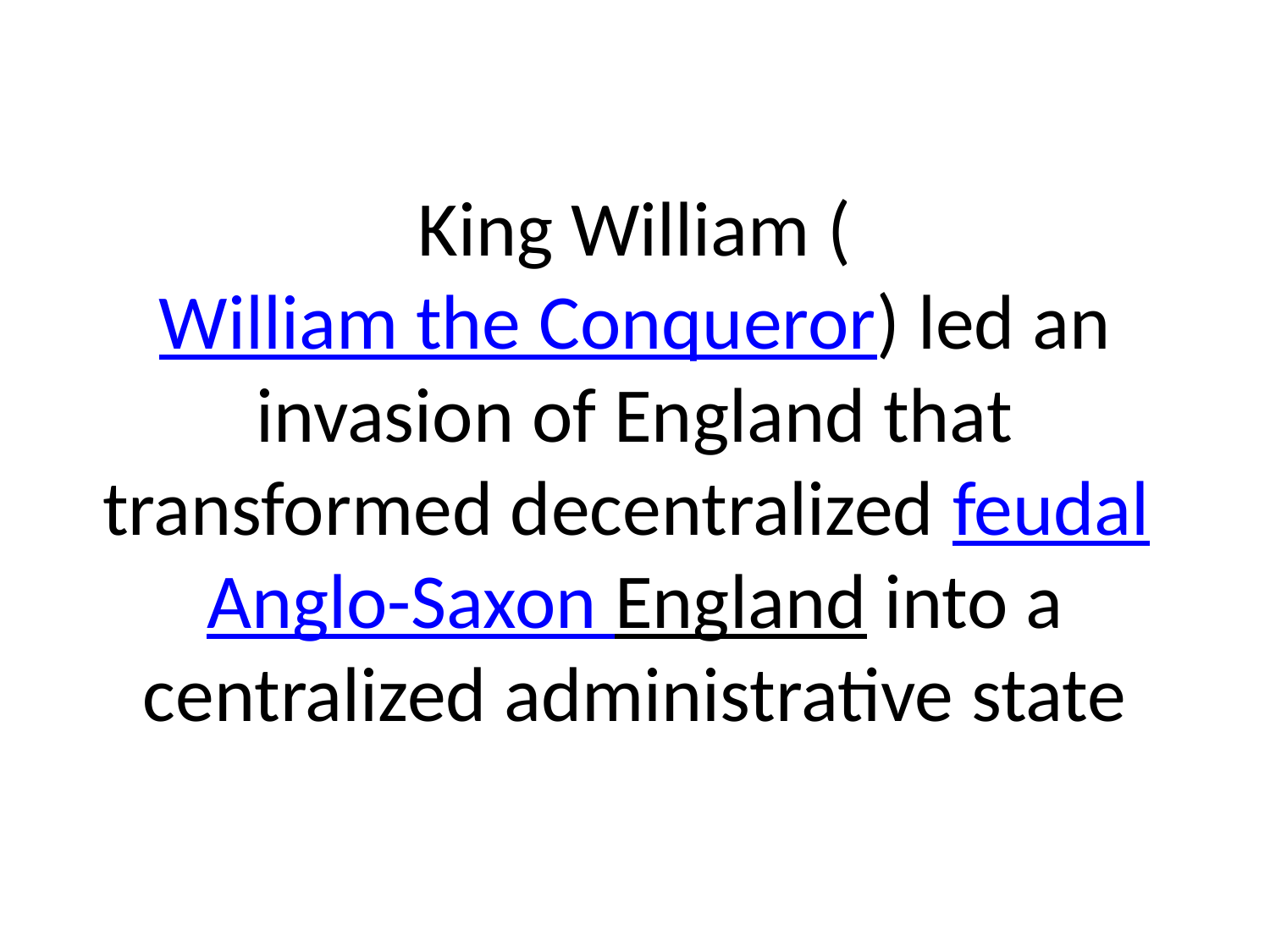

# King William (William the Conqueror) led an invasion of England that transformed decentralized feudal Anglo-Saxon England into a centralized administrative state